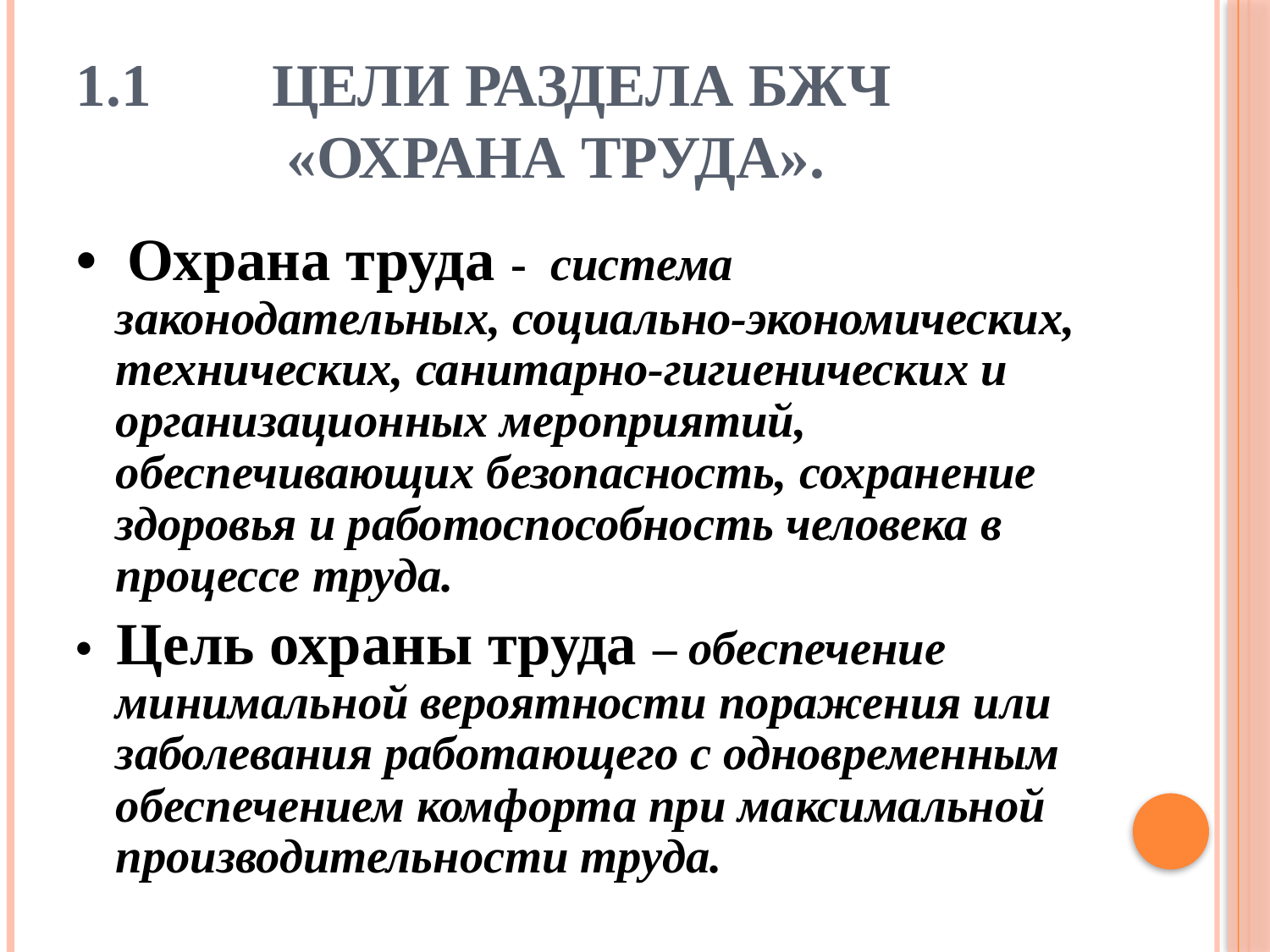

# 1.1        Цели раздела БЖЧ «Охрана труда».
•  Охрана труда -  система законодательных, социально-экономических, технических, санитарно-гигиенических и организационных мероприятий, обеспечивающих безопасность, сохранение здоровья и работоспособность человека в процессе труда.
•  Цель охраны труда – обеспечение минимальной вероятности поражения или заболевания работающего с одновременным обеспечением комфорта при максимальной производительности труда.